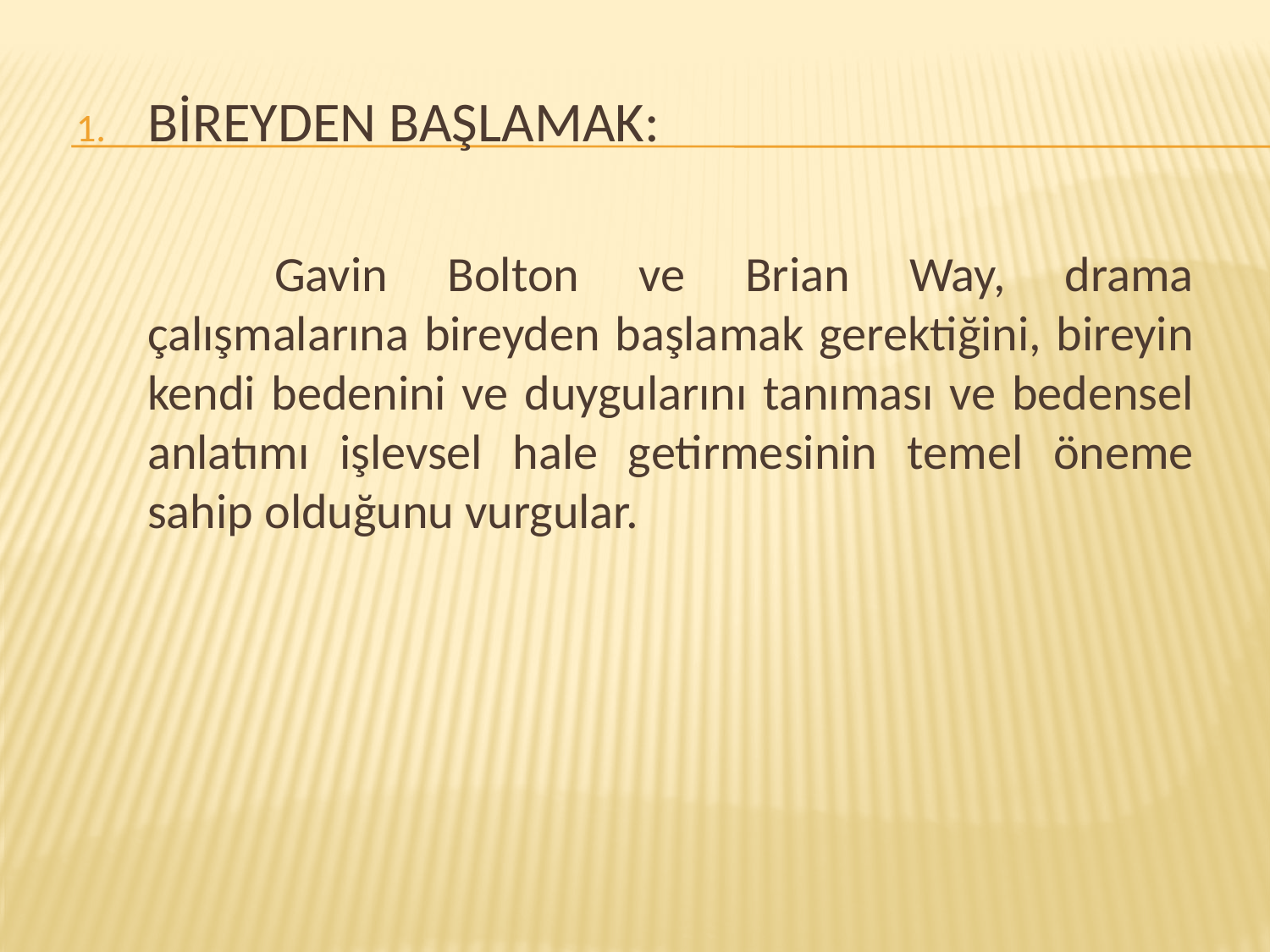

BİREYDEN BAŞLAMAK:

		Gavin Bolton ve Brian Way, drama çalışmalarına bireyden başlamak gerektiğini, bireyin kendi bedenini ve duygularını tanıması ve bedensel anlatımı işlevsel hale getirmesinin temel öneme sahip olduğunu vurgular.